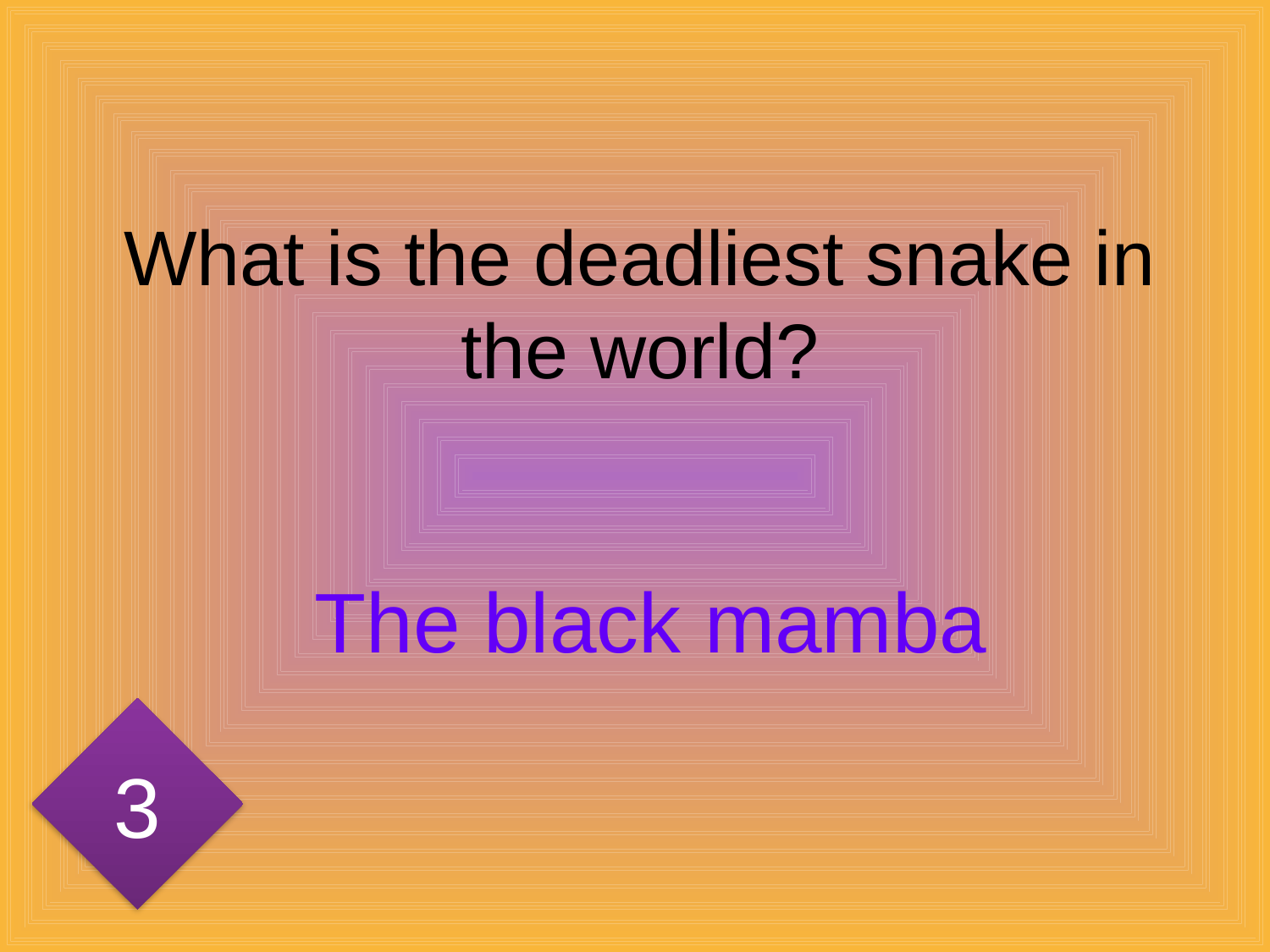

# What is the deadliest snake in the world?
The black mamba
3